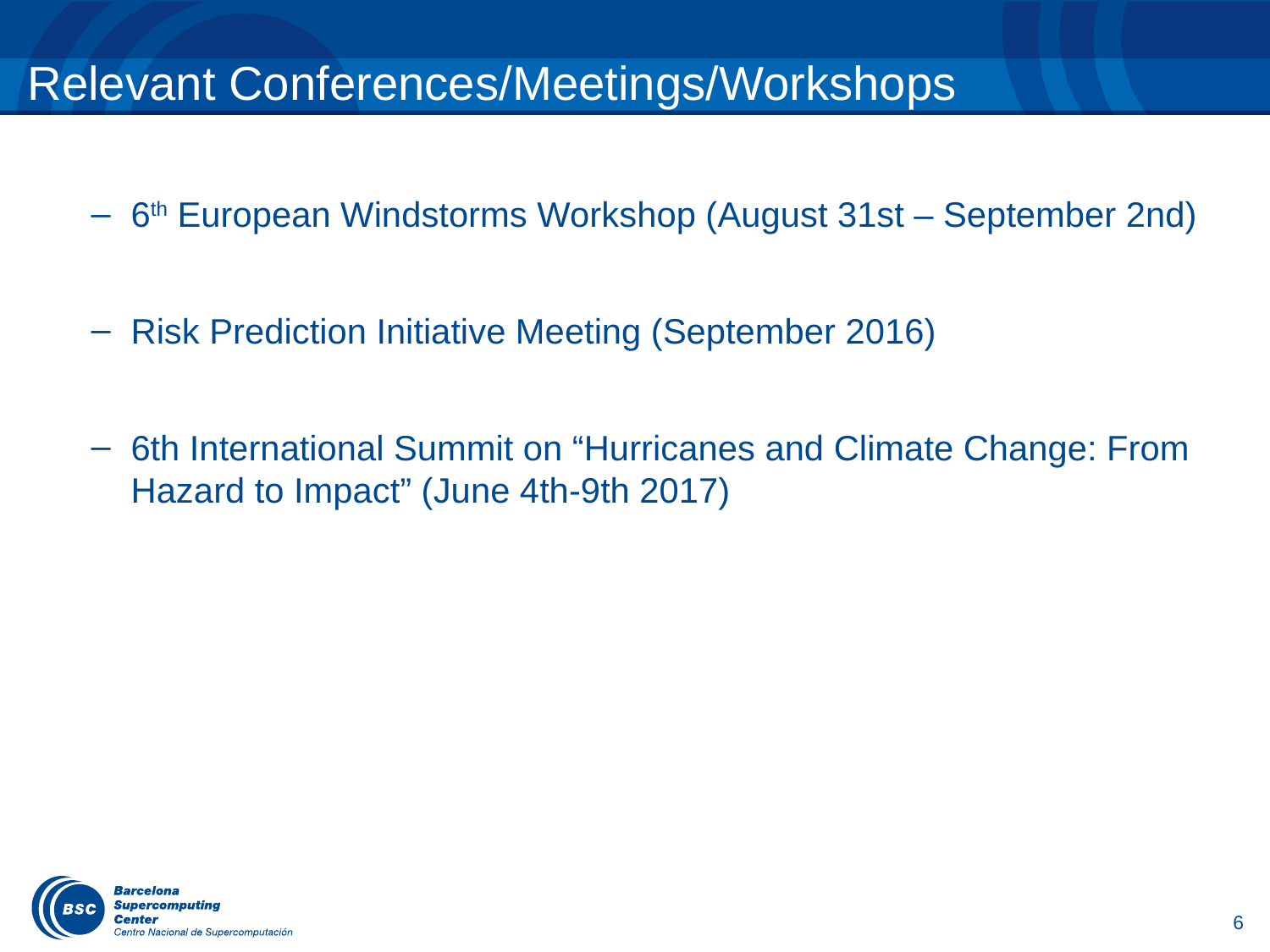

# Relevant Conferences/Meetings/Workshops

6th European Windstorms Workshop (August 31st – September 2nd)

Risk Prediction Initiative Meeting (September 2016)

6th International Summit on “Hurricanes and Climate Change: From Hazard to Impact” (June 4th-9th 2017)
6